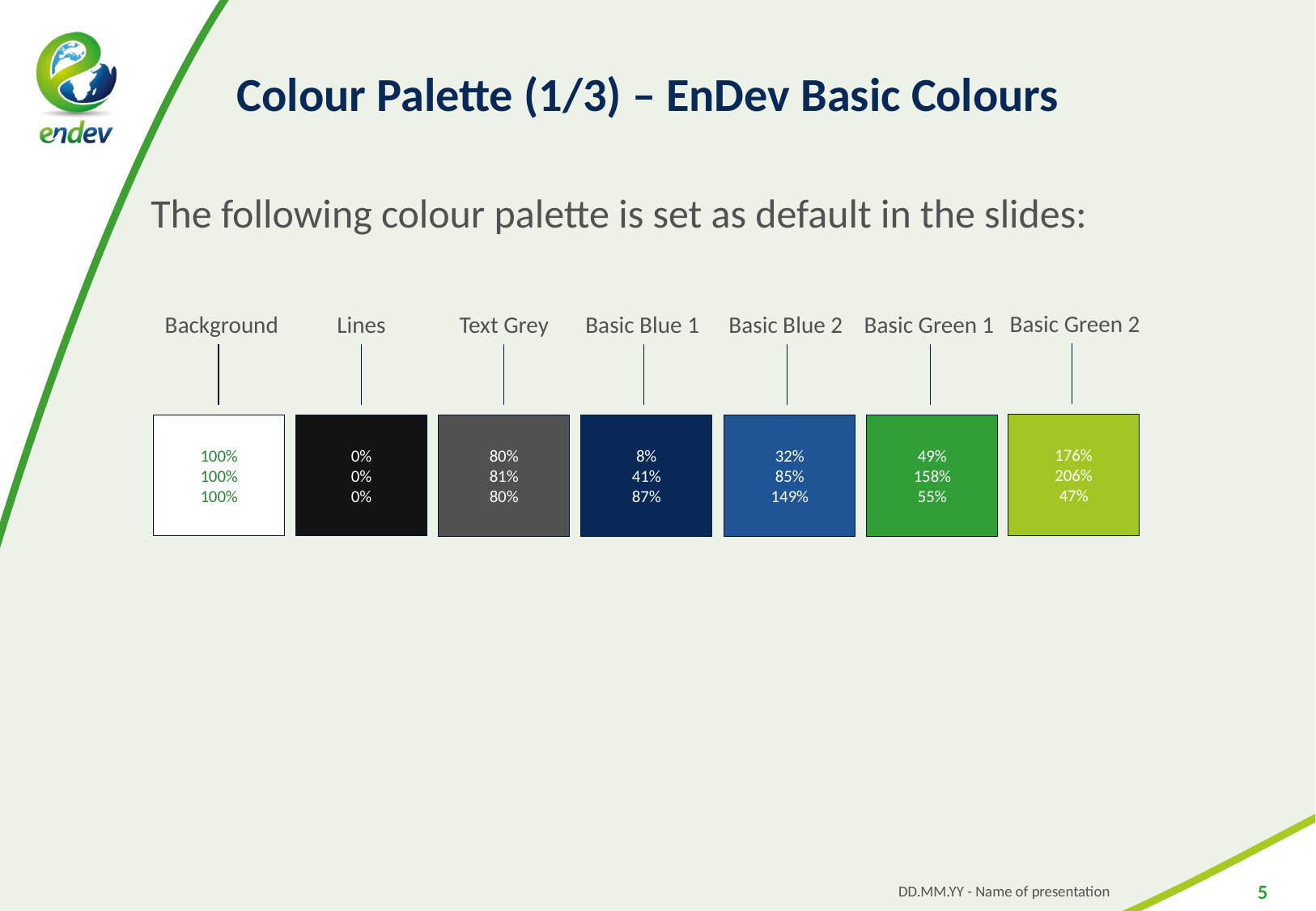

# Colour Palette (1/3) – EnDev Basic Colours
The following colour palette is set as default in the slides:

Basic Green 2
Background
Lines
Text Grey
Basic Blue 1
Basic Blue 2
Basic Green 1
176%
206%
47%
100%
100%
100%
0%
0%
0%
80%
81%
80%
8%
41%
87%
32%
85%
149%
49%
158%
55%
DD.MM.YY - Name of presentation
5